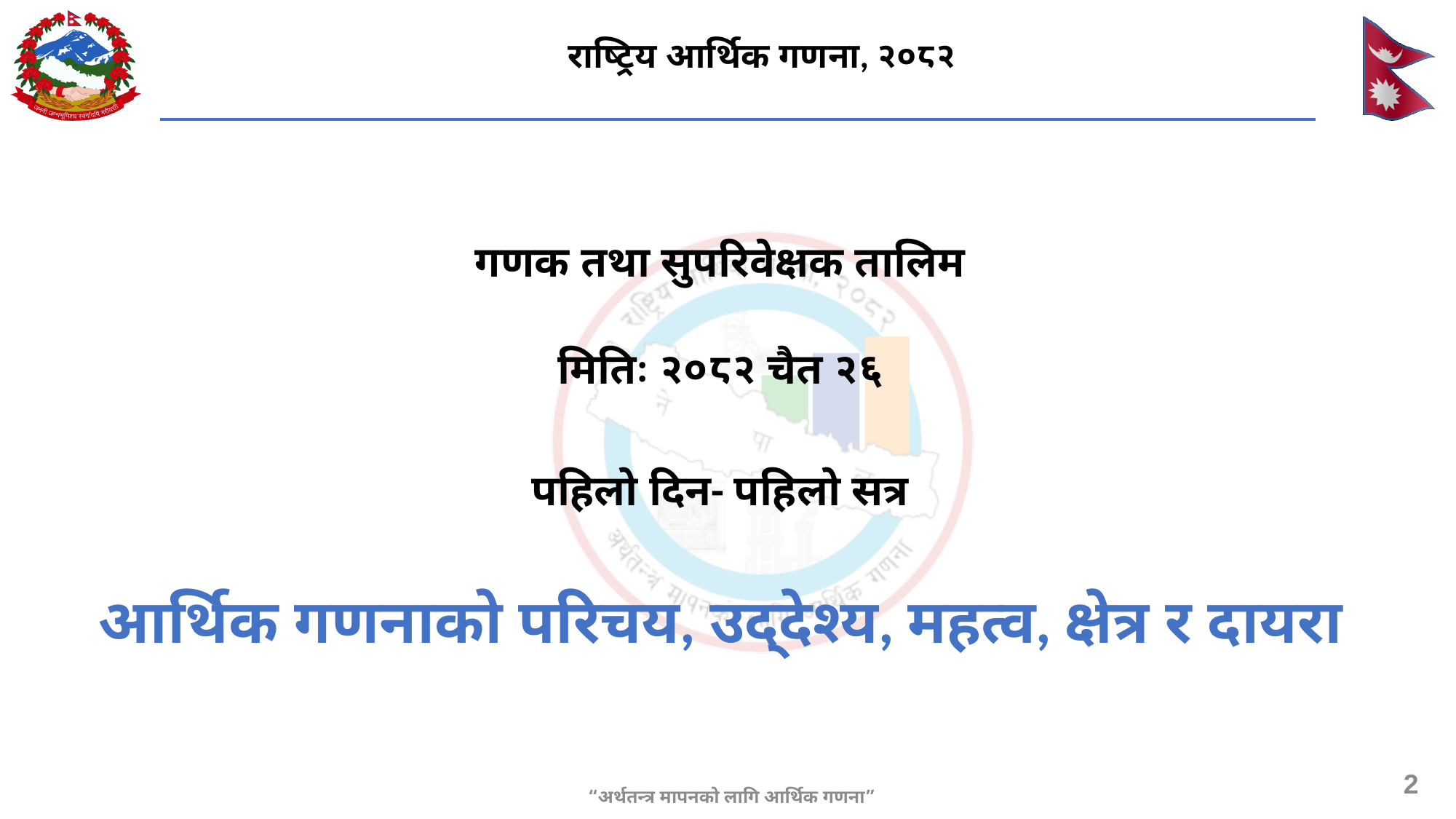

राष्ट्रिय आर्थिक गणना, २०८२

गणक तथा सुपरिवेक्षक तालिम
मितिः २०८२ चैत २६

पहिलो दिन- पहिलो सत्र

आर्थिक गणनाको परिचय, उद्देश्य, महत्व, क्षेत्र र दायरा

2
“अर्थतन्त्र मापनको लागि आर्थिक गणना”